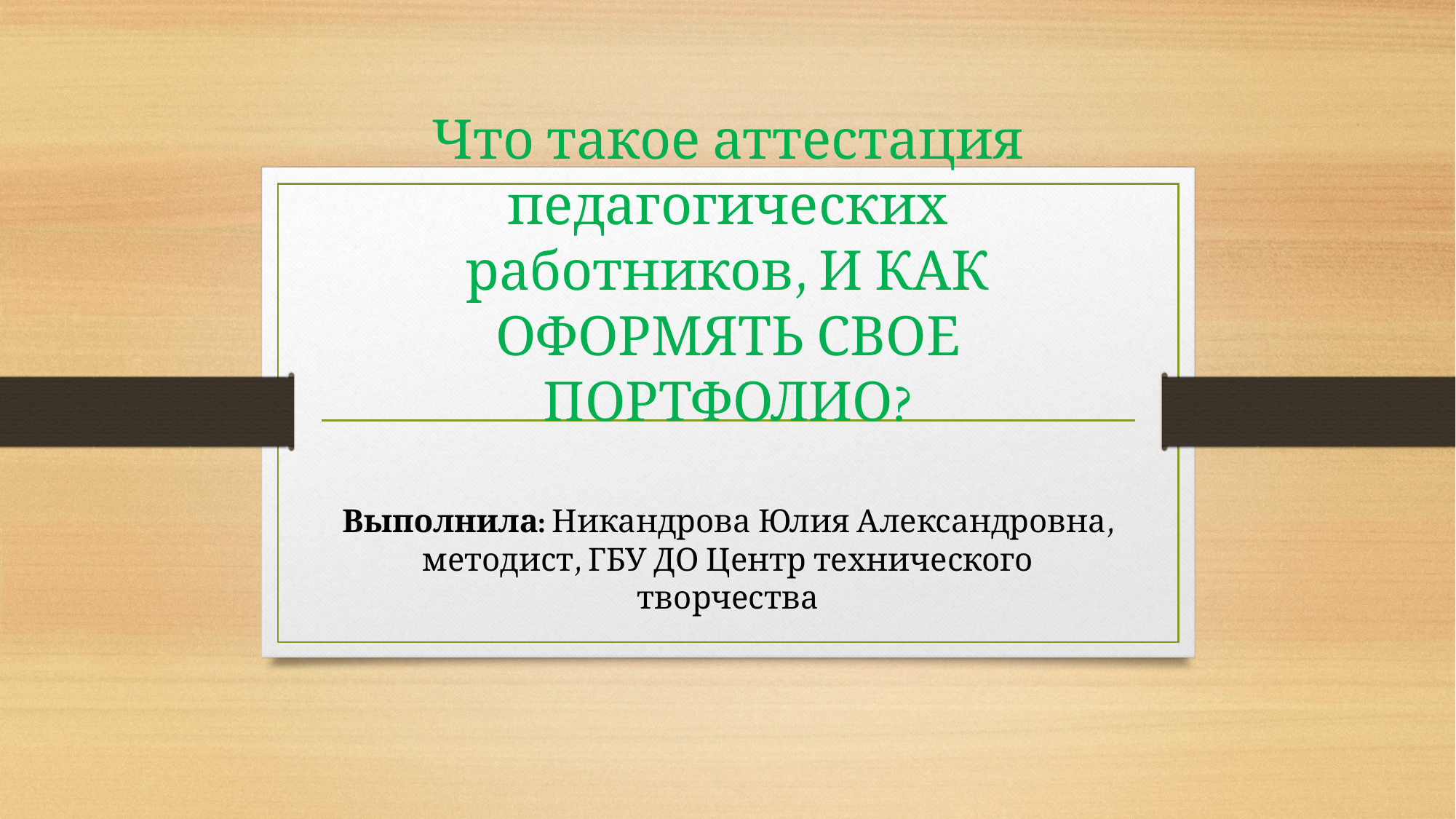

# Что такое аттестация педагогических работников, И КАК ОФОРМЯТЬ СВОЕ ПОРТФОЛИО?
Выполнила: Никандрова Юлия Александровна, методист, ГБУ ДО Центр технического творчества